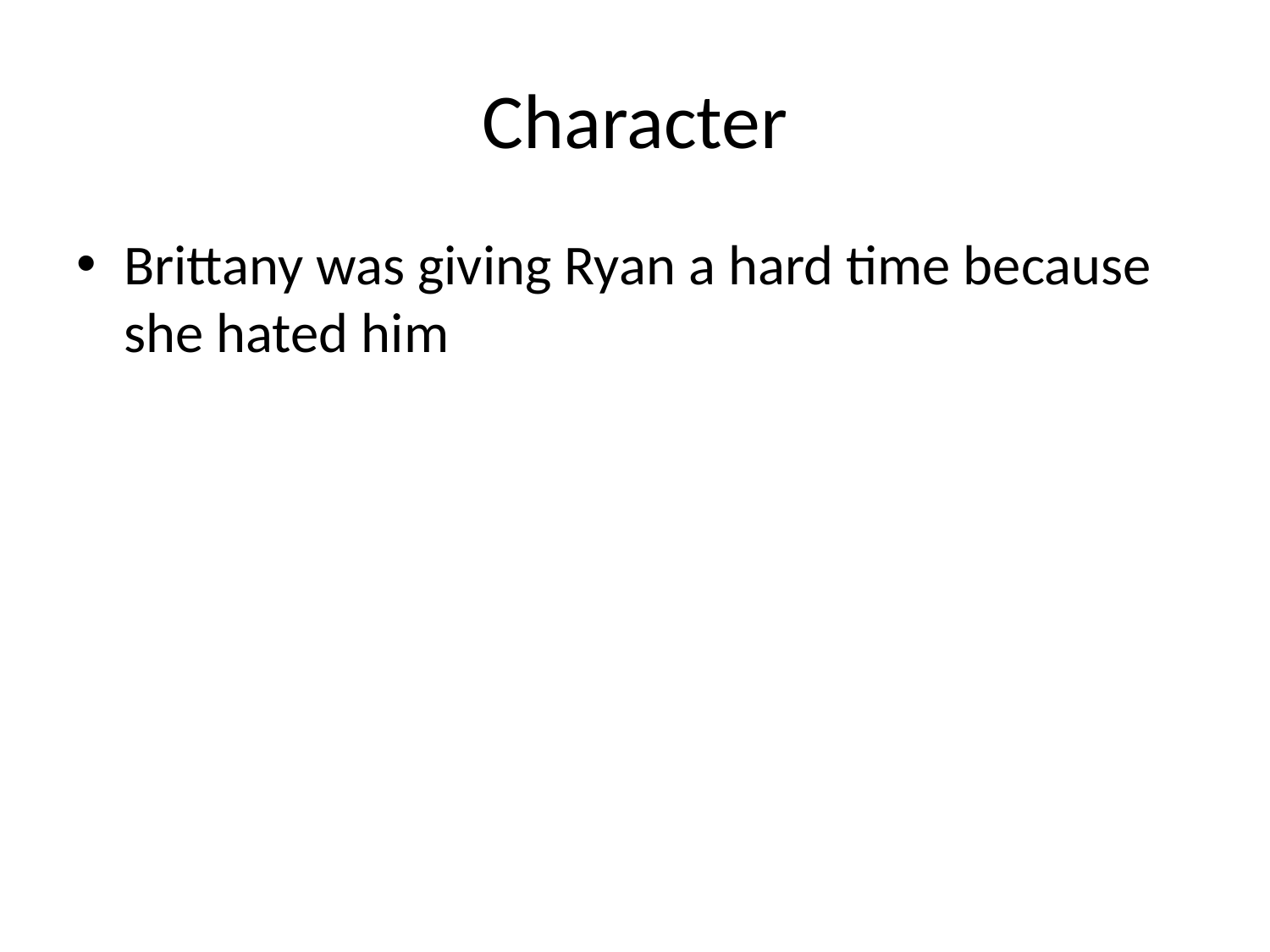

# Character
Brittany was giving Ryan a hard time because she hated him